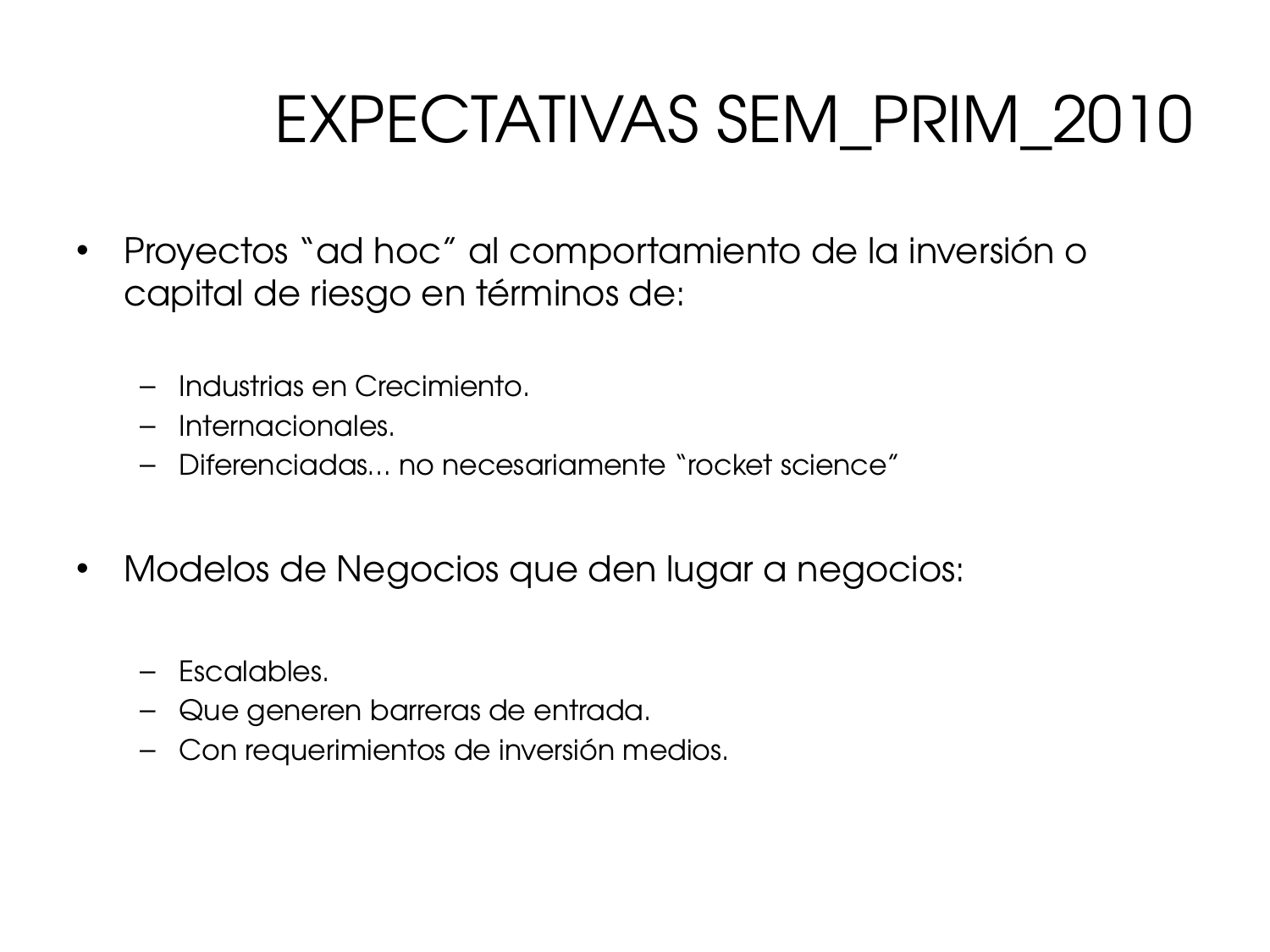

# EXPECTATIVAS SEM_PRIM_2010
Proyectos “ad hoc” al comportamiento de la inversión o capital de riesgo en términos de:

Industrias en Crecimiento.
Internacionales.
Diferenciadas… no necesariamente “rocket science”

Modelos de Negocios que den lugar a negocios:

Escalables.
Que generen barreras de entrada.
Con requerimientos de inversión medios.